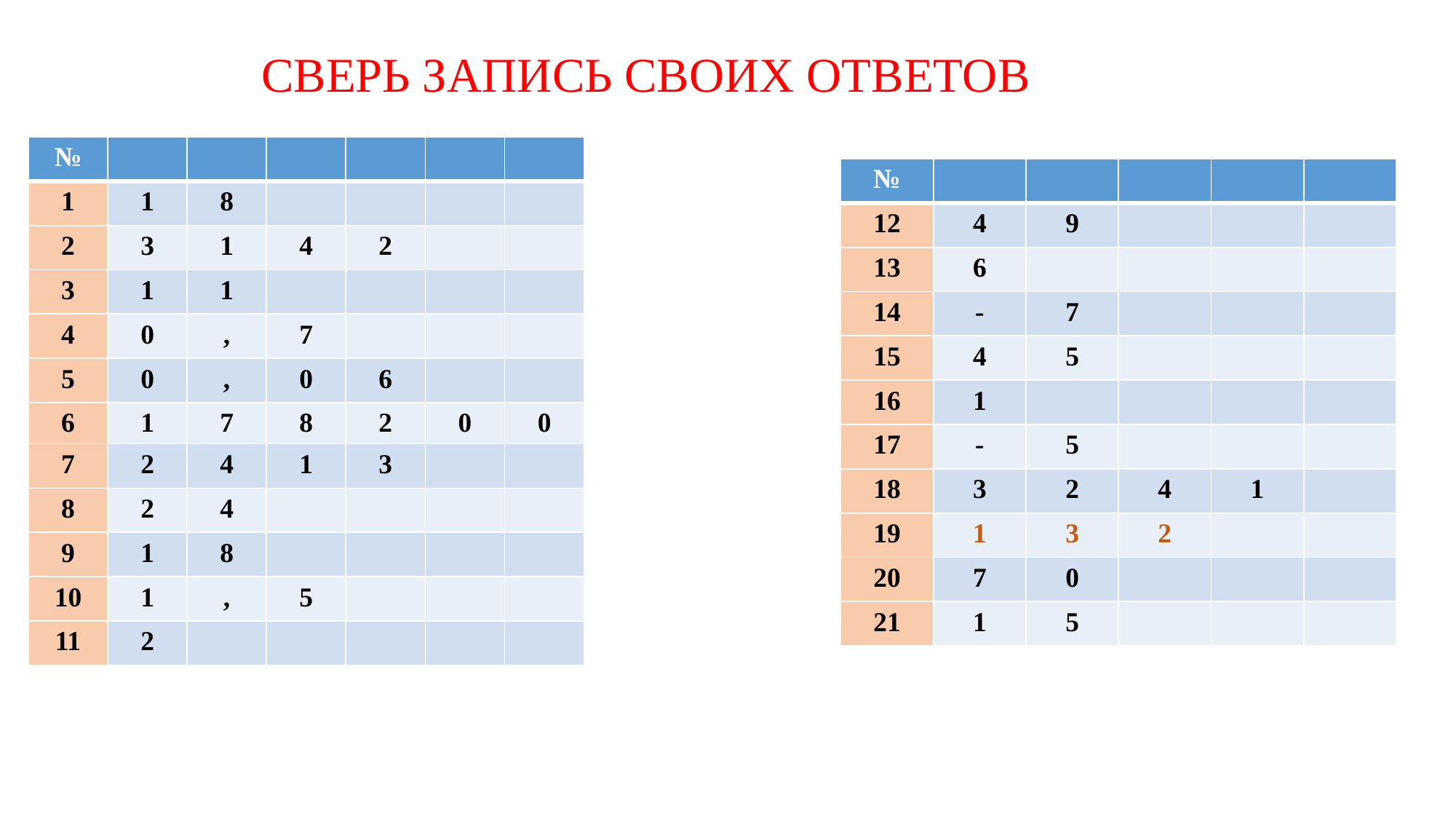

СВЕРЬ ЗАПИСЬ СВОИХ ОТВЕТОВ
| № |  |  |  |  |  |  |
| --- | --- | --- | --- | --- | --- | --- |
| 1 | 1 | 8 |  |  |  |  |
| 2 | 3 | 1 | 4 | 2 |  |  |
| 3 | 1 | 1 |  |  |  |  |
| 4 | 0 | , | 7 |  |  |  |
| 5 | 0 | , | 0 | 6 |  |  |
| 6 | 1 | 7 | 8 | 2 | 0 | 0 |
| 7 | 2 | 4 | 1 | 3 |  |  |
| 8 | 2 | 4 |  |  |  |  |
| 9 | 1 | 8 |  |  |  |  |
| 10 | 1 | , | 5 |  |  |  |
| 11 | 2 |  |  |  |  |  |
| № |  |  |  |  |  |
| --- | --- | --- | --- | --- | --- |
| 12 | 4 | 9 |  |  |  |
| 13 | 6 |  |  |  |  |
| 14 | - | 7 |  |  |  |
| 15 | 4 | 5 |  |  |  |
| 16 | 1 |  |  |  |  |
| 17 | - | 5 |  |  |  |
| 18 | 3 | 2 | 4 | 1 |  |
| 19 | 1 | 3 | 2 |  |  |
| 20 | 7 | 0 |  |  |  |
| 21 | 1 | 5 |  |  |  |